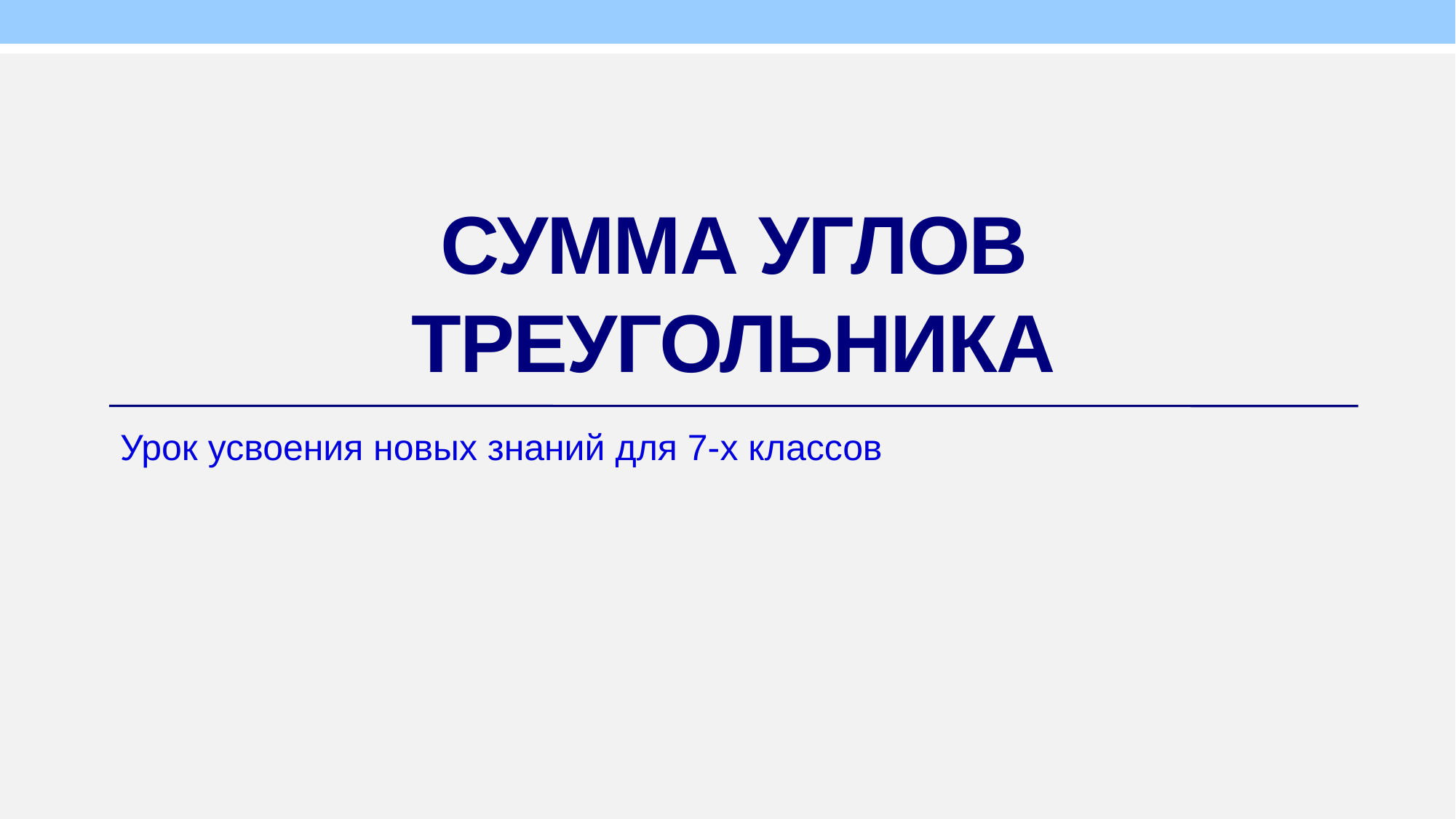

# Сумма углов треугольника
Урок усвоения новых знаний для 7-х классов